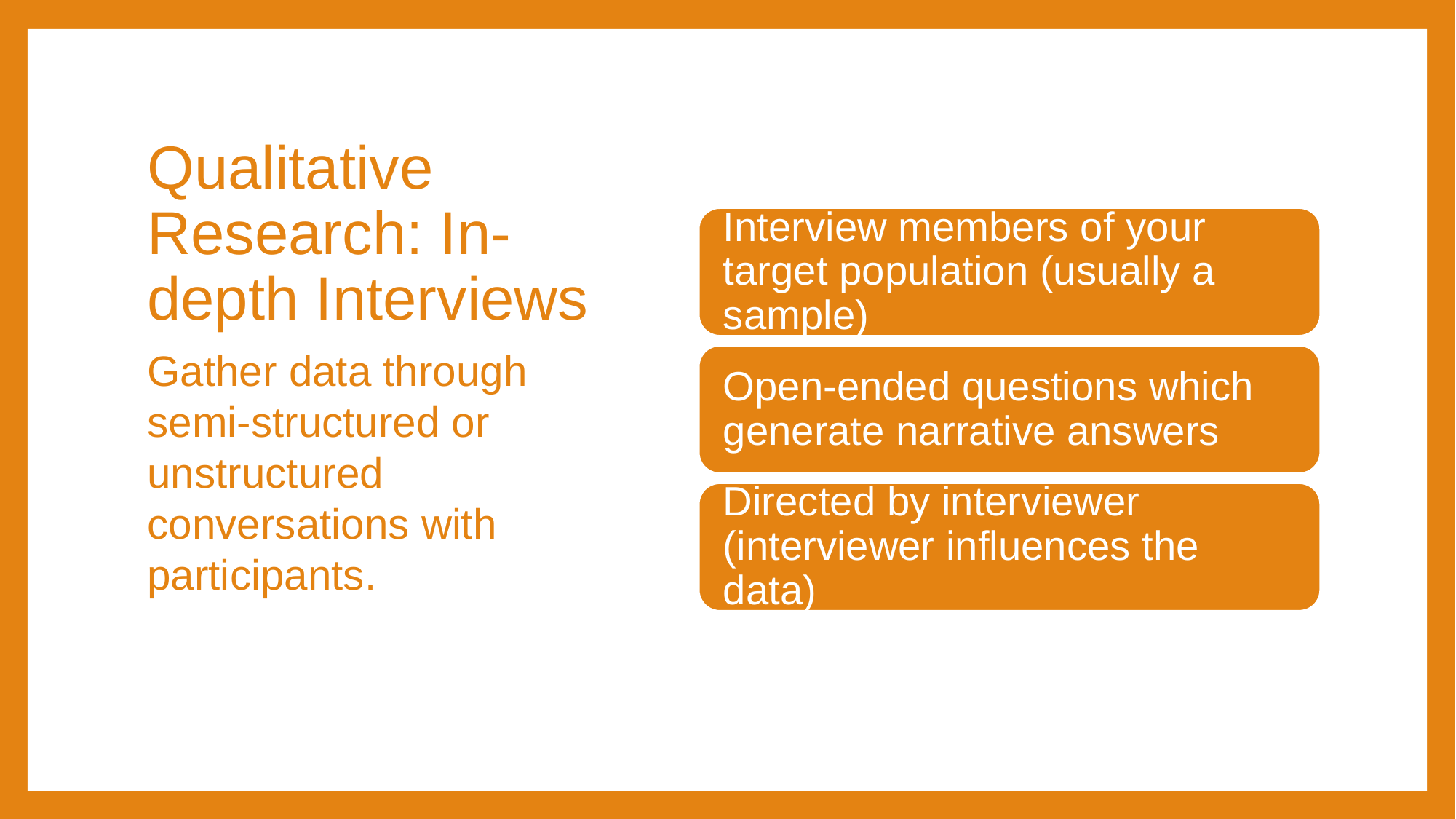

# Qualitative Research: In-depth Interviews
Interview members of your target population (usually a sample)
Open-ended questions which generate narrative answers
Directed by interviewer (interviewer influences the data)
Gather data through semi-structured or unstructured conversations with participants.